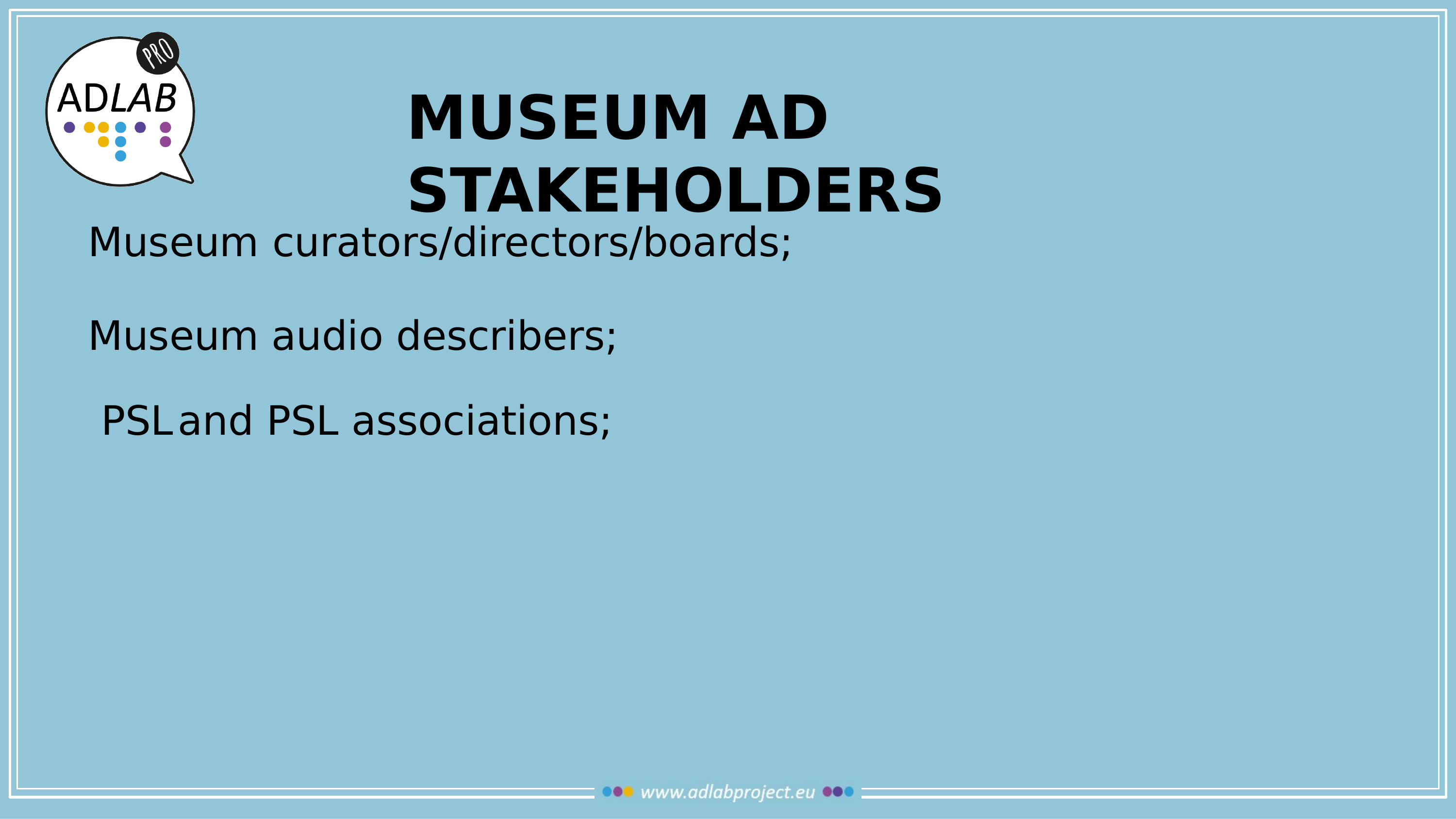

# MUSEUM AD STAKEHOLDERS
Museum curators/directors/boards;
Museum audio describers;  PSL	and PSL associations;